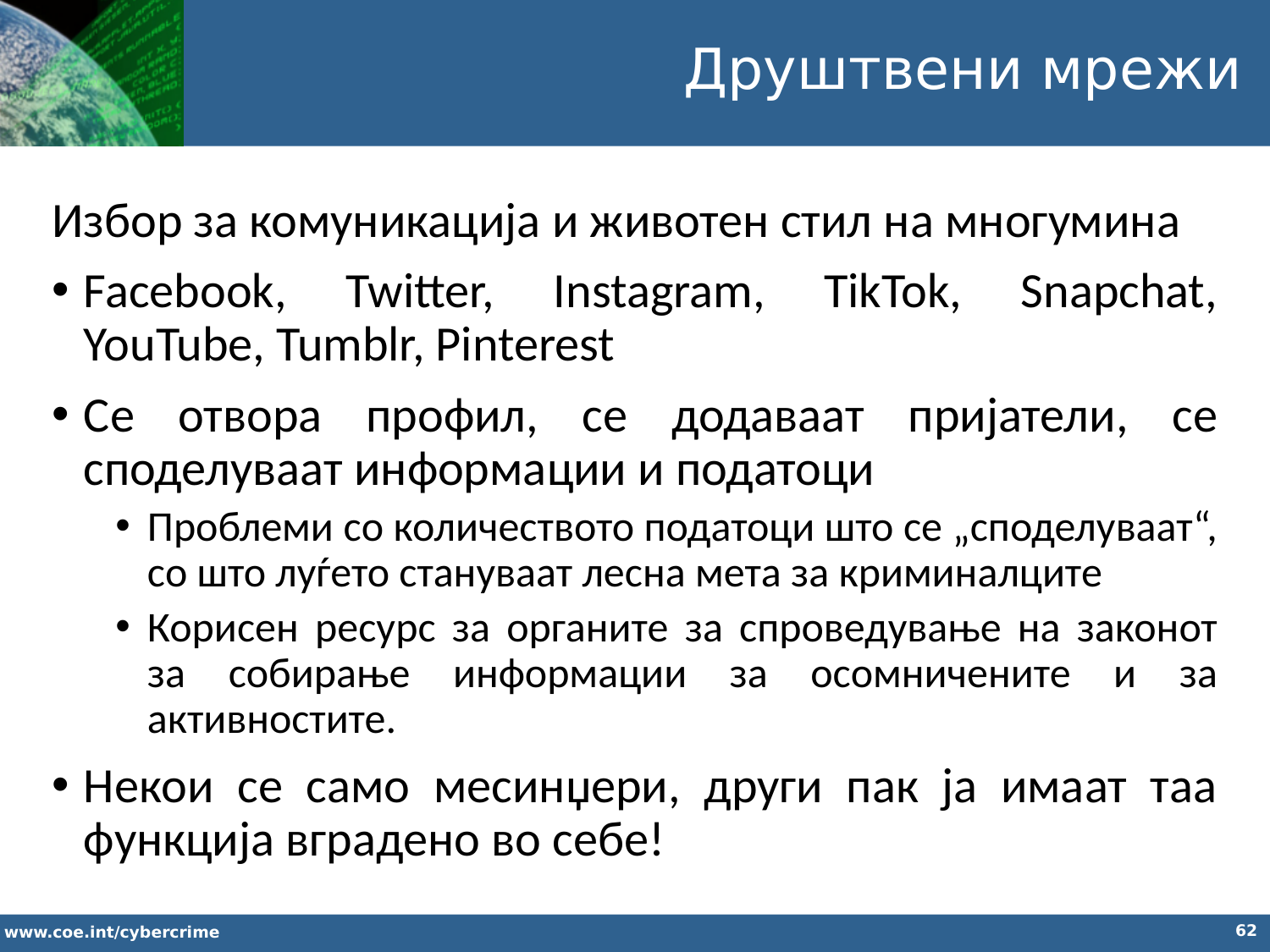

Друштвени мрежи
Избор за комуникација и животен стил на многумина
Facebook, Twitter, Instagram, TikTok, Snapchat, YouTube, Tumblr, Pinterest
Се отвора профил, се додаваат пријатели, се споделуваат информации и податоци
Проблеми со количеството податоци што се „споделуваат“, со што луѓето стануваат лесна мета за криминалците
Корисен ресурс за органите за спроведување на законот за собирање информации за осомничените и за активностите.
Некои се само месинџери, други пак ја имаат таа функција вградено во себе!